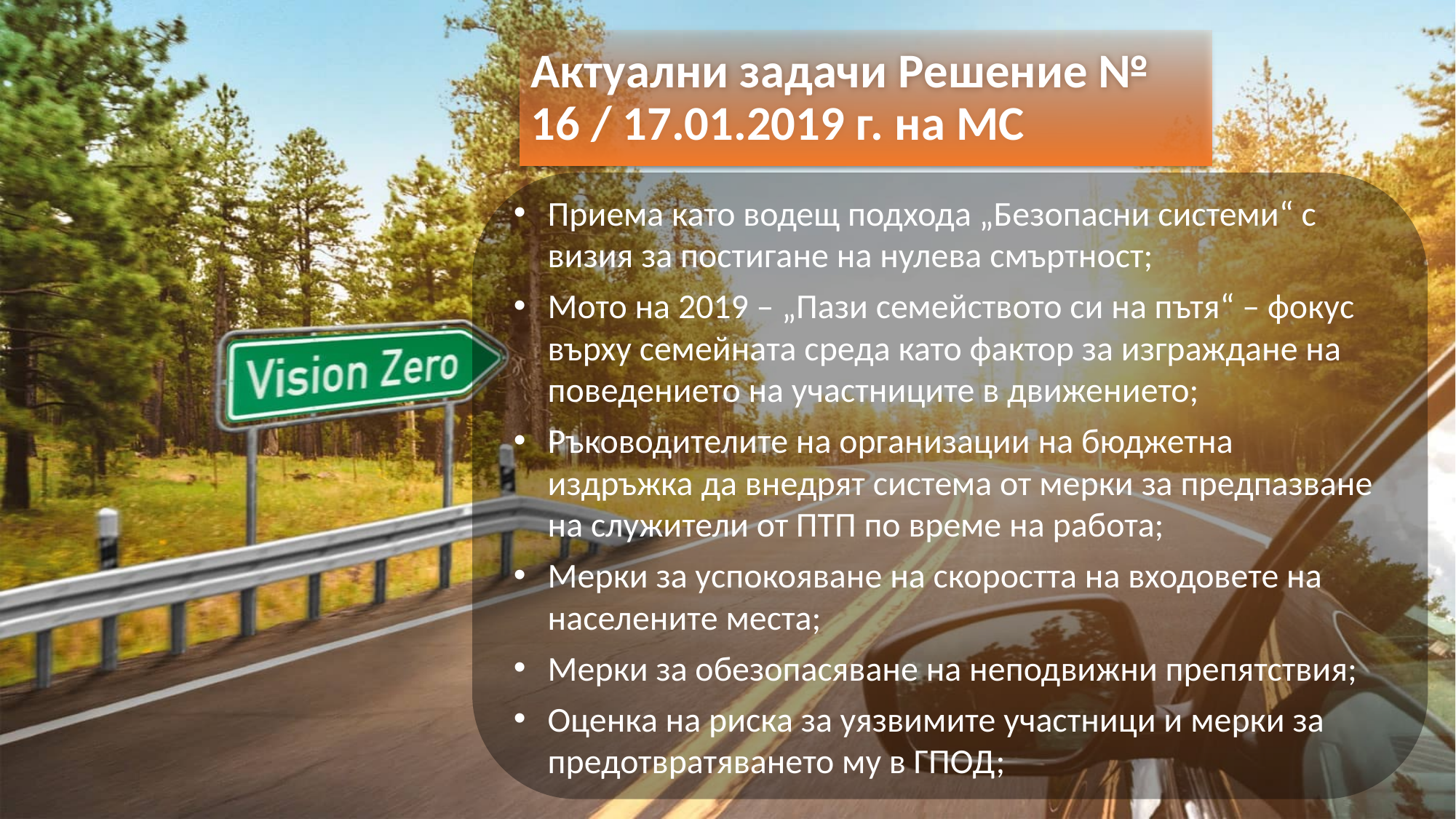

# Актуални задачи Решение № 16 / 17.01.2019 г. на МС
Приема като водещ подхода „Безопасни системи“ с визия за постигане на нулева смъртност;
Мото на 2019 – „Пази семейството си на пътя“ – фокус върху семейната среда като фактор за изграждане на поведението на участниците в движението;
Ръководителите на организации на бюджетна издръжка да внедрят система от мерки за предпазване на служители от ПТП по време на работа;
Мерки за успокояване на скоростта на входовете на населените места;
Мерки за обезопасяване на неподвижни препятствия;
Оценка на риска за уязвимите участници и мерки за предотвратяването му в ГПОД;